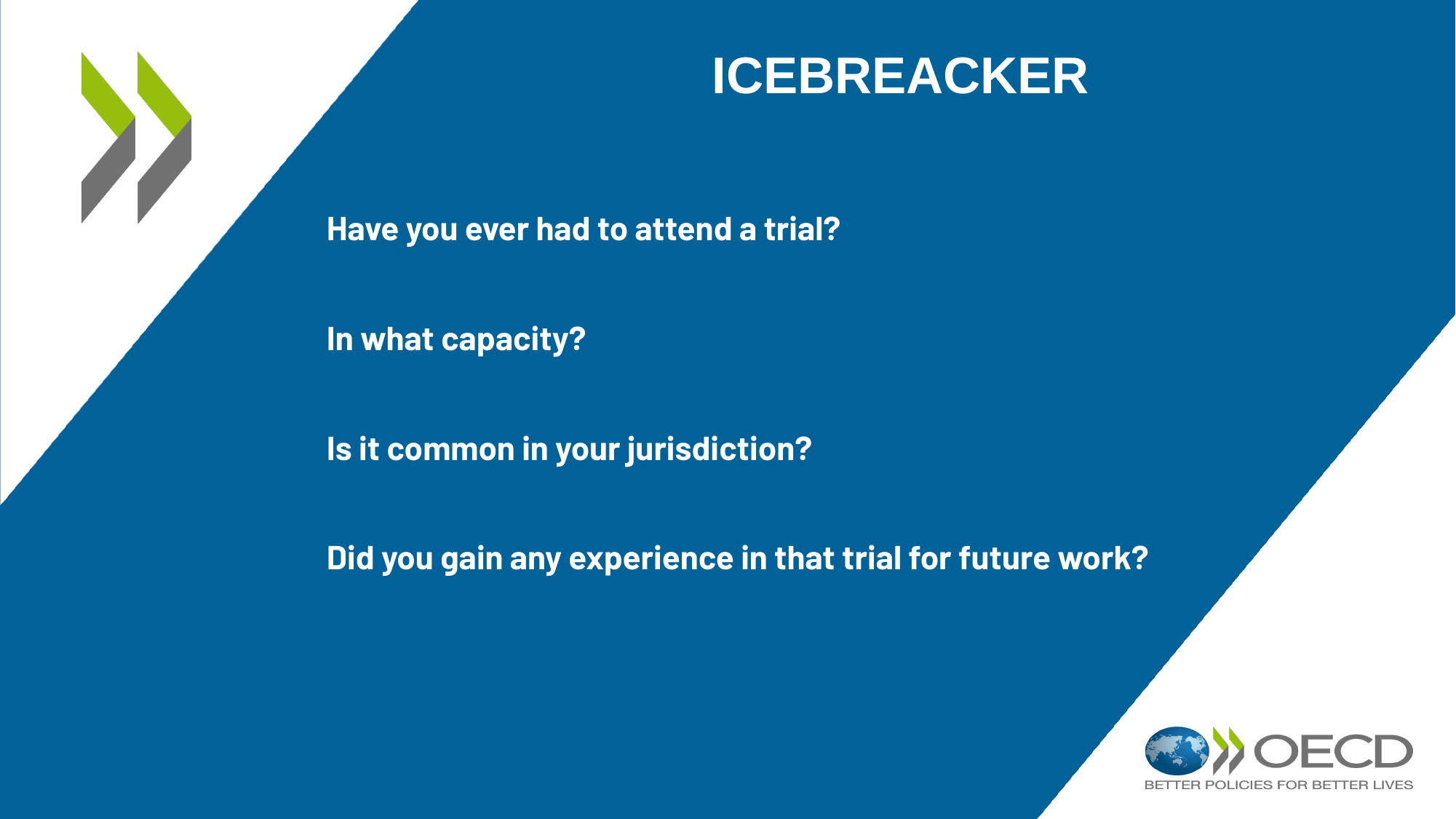

# icebreacker
Have you ever had to attend a trial?

In what capacity?

Is it common in your jurisdiction?

Did you gain any experience in that trial for future work?